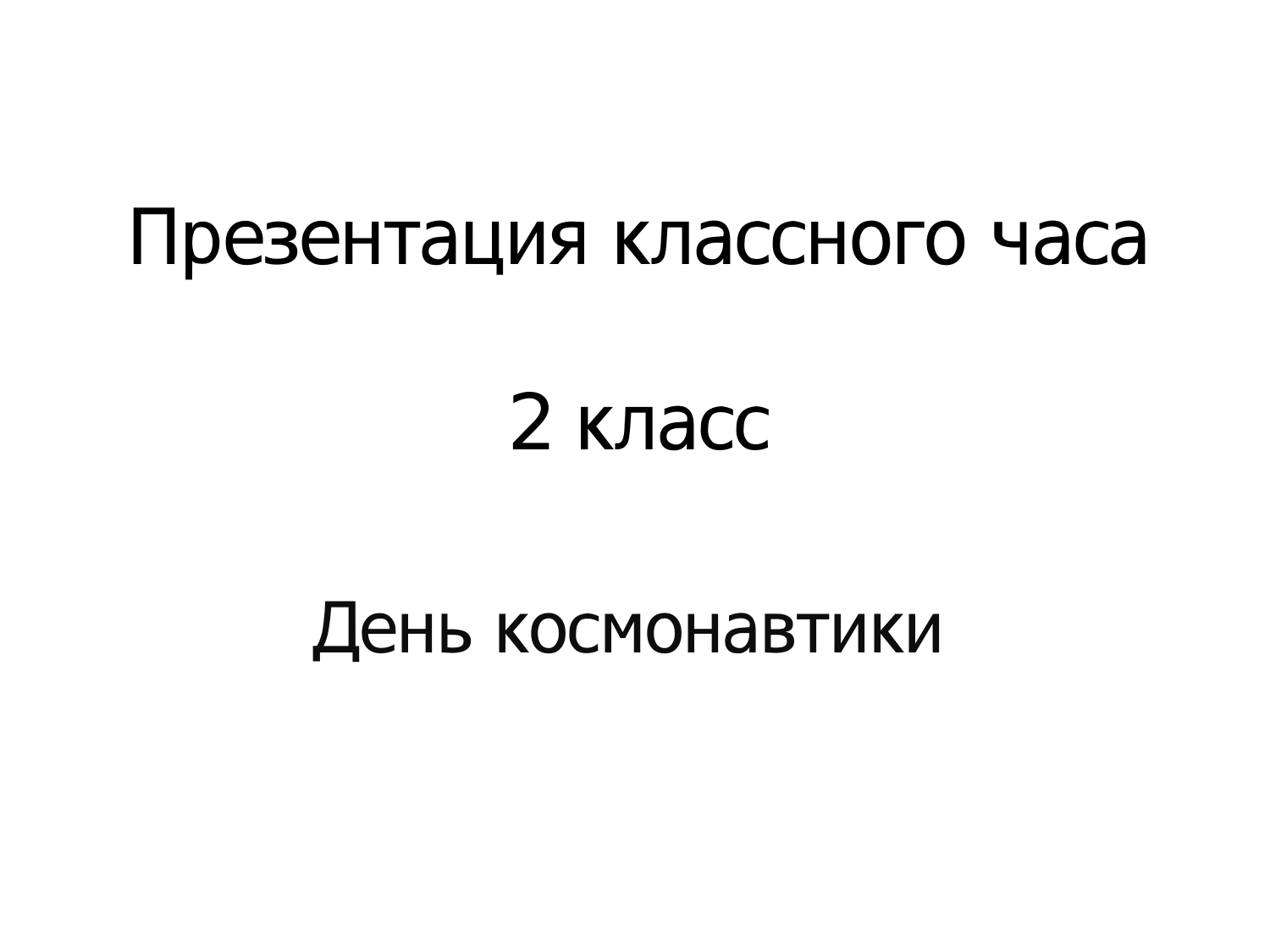

# Презентация классного часа 2 класс
День космонавтики